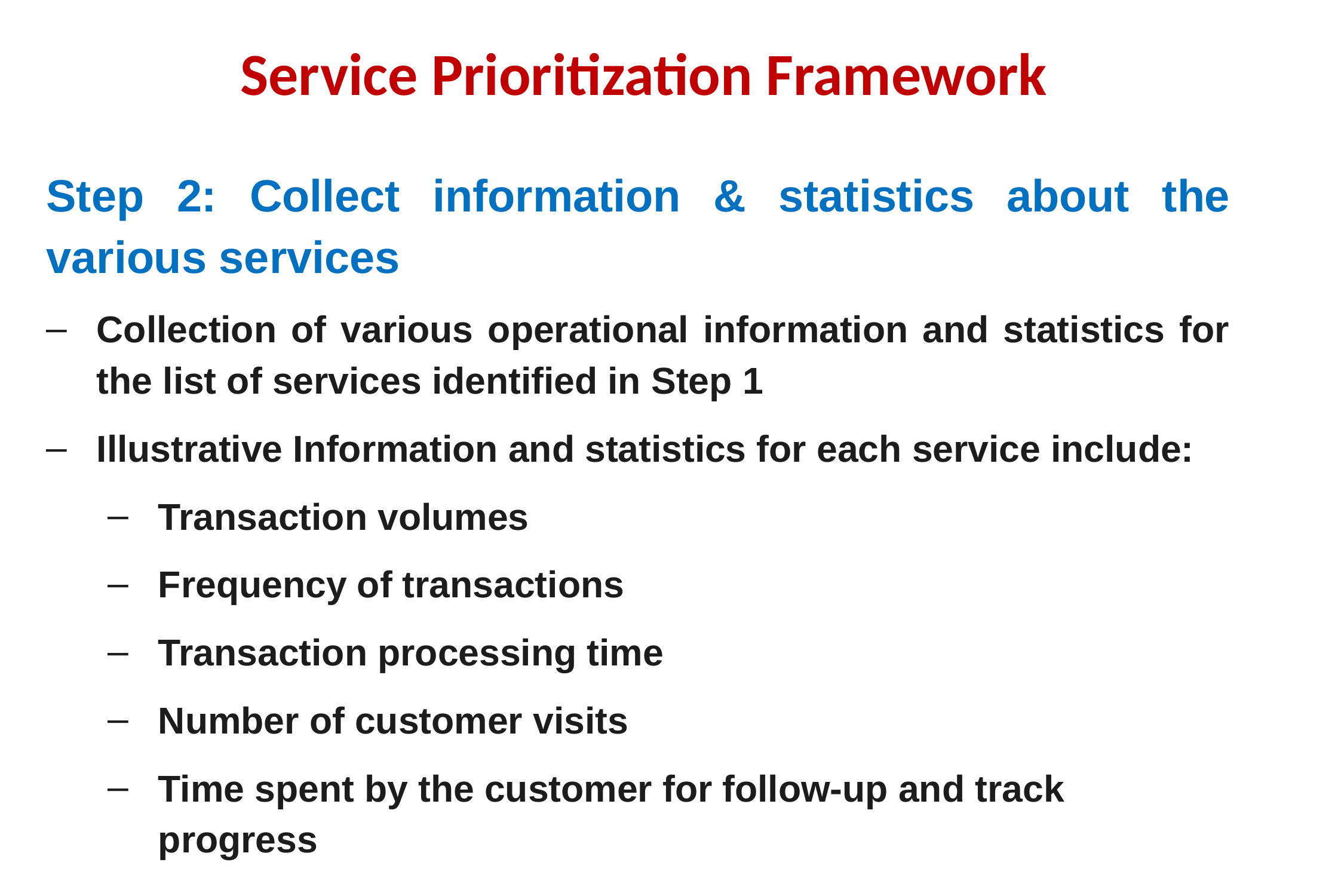

# Service Prioritization Framework
Step 2: Collect information & statistics about the various services
Collection of various operational information and statistics for the list of services identified in Step 1
Illustrative Information and statistics for each service include:
Transaction volumes
Frequency of transactions
Transaction processing time
Number of customer visits
Time spent by the customer for follow-up and track progress